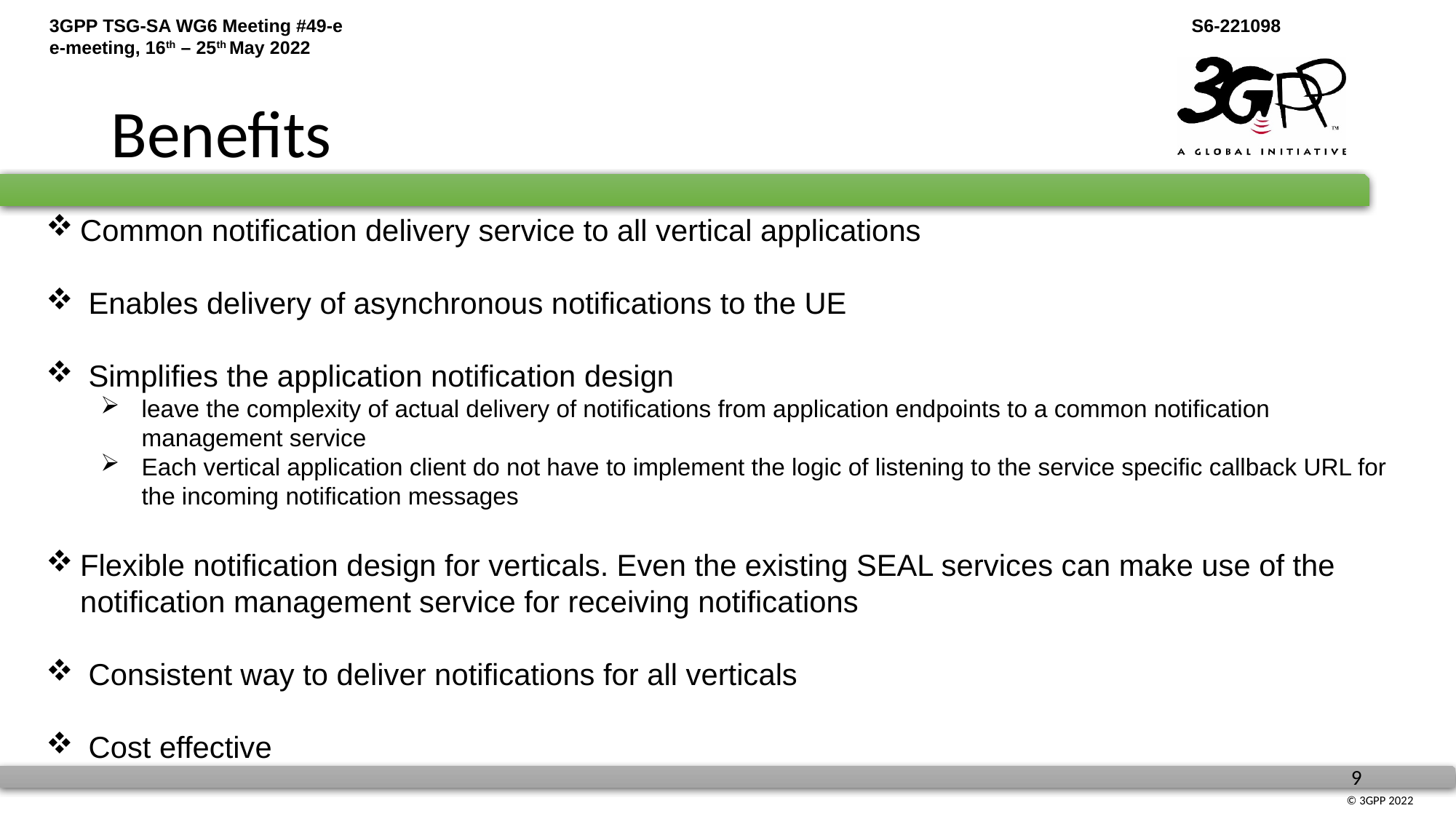

# Benefits
Common notification delivery service to all vertical applications

 Enables delivery of asynchronous notifications to the UE

 Simplifies the application notification design
leave the complexity of actual delivery of notifications from application endpoints to a common notification management service
Each vertical application client do not have to implement the logic of listening to the service specific callback URL for the incoming notification messages

Flexible notification design for verticals. Even the existing SEAL services can make use of the notification management service for receiving notifications

 Consistent way to deliver notifications for all verticals

 Cost effective